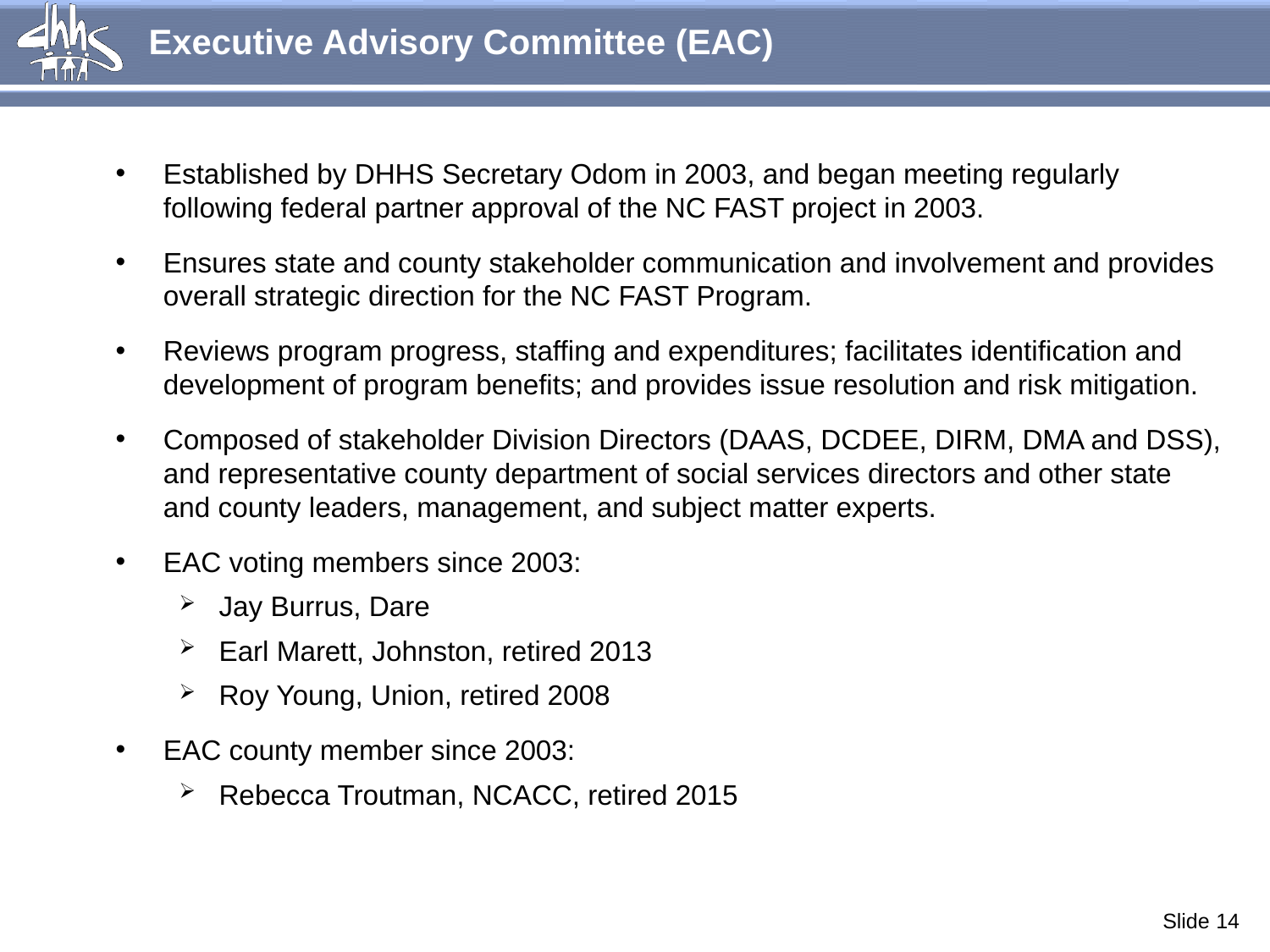

Executive Advisory Committee (EAC)
Established by DHHS Secretary Odom in 2003, and began meeting regularly following federal partner approval of the NC FAST project in 2003.
Ensures state and county stakeholder communication and involvement and provides overall strategic direction for the NC FAST Program.
Reviews program progress, staffing and expenditures; facilitates identification and development of program benefits; and provides issue resolution and risk mitigation.
Composed of stakeholder Division Directors (DAAS, DCDEE, DIRM, DMA and DSS), and representative county department of social services directors and other state and county leaders, management, and subject matter experts.
EAC voting members since 2003:
Jay Burrus, Dare
Earl Marett, Johnston, retired 2013
Roy Young, Union, retired 2008
EAC county member since 2003:
Rebecca Troutman, NCACC, retired 2015